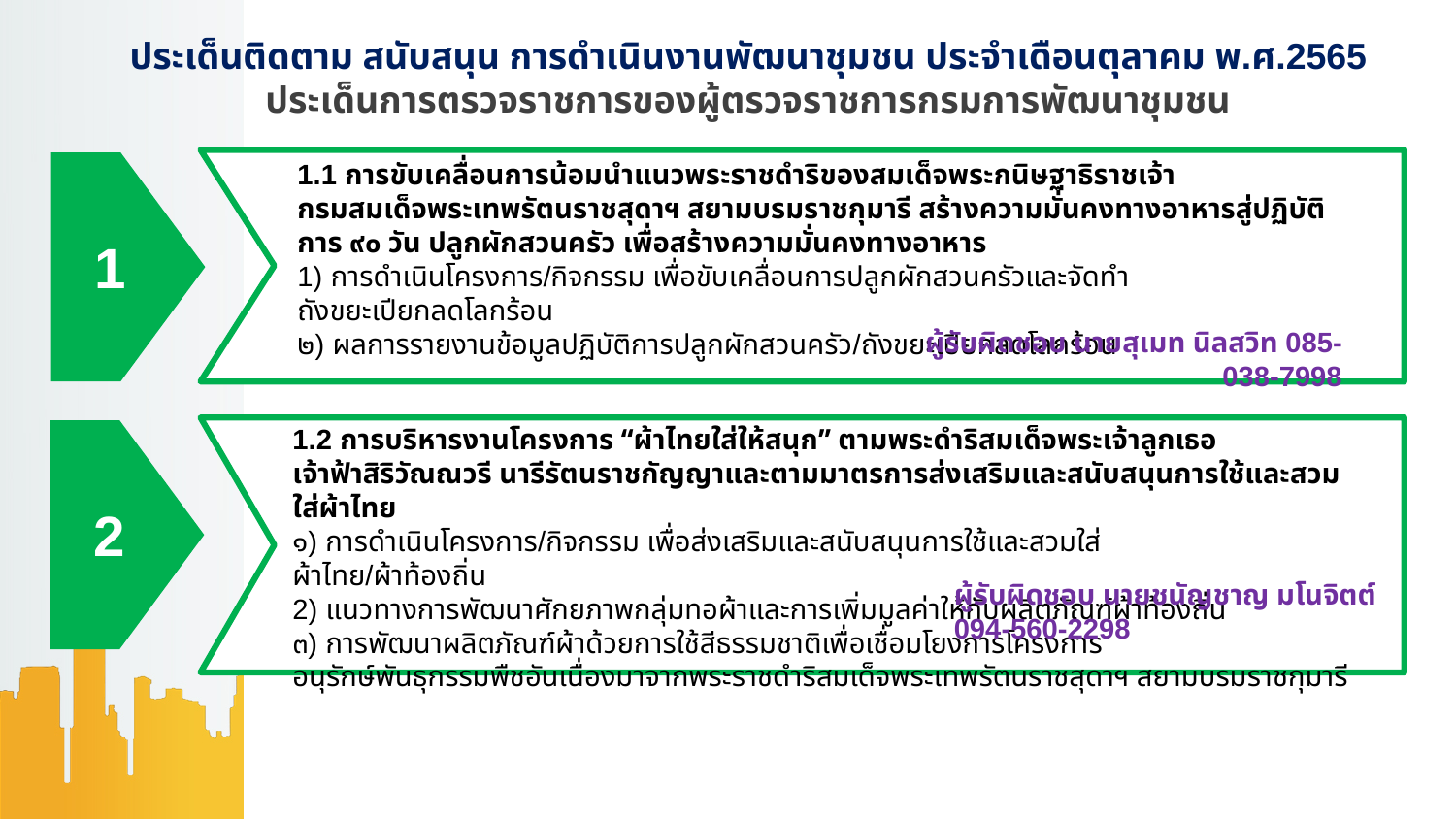

# ประเด็นติดตาม สนับสนุน การดำเนินงานพัฒนาชุมชน ประจำเดือนตุลาคม พ.ศ.2565 ประเด็นการตรวจราชการของผู้ตรวจราชการกรมการพัฒนาชุมชน

1.1 การขับเคลื่อนการน้อมนำแนวพระราชดำริของสมเด็จพระกนิษฐาธิราชเจ้า
กรมสมเด็จพระเทพรัตนราชสุดาฯ สยามบรมราชกุมารี สร้างความมั่นคงทางอาหารสู่ปฏิบัติการ ๙๐ วัน ปลูกผักสวนครัว เพื่อสร้างความมั่นคงทางอาหาร
1) การดำเนินโครงการ/กิจกรรม เพื่อขับเคลื่อนการปลูกผักสวนครัวและจัดทำ
ถังขยะเปียกลดโลกร้อน
๒) ผลการรายงานข้อมูลปฏิบัติการปลูกผักสวนครัว/ถังขยะเปียกลดโลกร้อน

1
ผู้รับผิดชอบ นายสุเมท นิลสวิท 085-038-7998
1.2 การบริหารงานโครงการ “ผ้าไทยใส่ให้สนุก” ตามพระดำริสมเด็จพระเจ้าลูกเธอ
เจ้าฟ้าสิริวัณณวรี นารีรัตนราชกัญญาและตามมาตรการส่งเสริมและสนับสนุนการใช้และสวมใส่ผ้าไทย
๑) การดำเนินโครงการ/กิจกรรม เพื่อส่งเสริมและสนับสนุนการใช้และสวมใส่
ผ้าไทย/ผ้าท้องถิ่น
2) แนวทางการพัฒนาศักยภาพกลุ่มทอผ้าและการเพิ่มมูลค่าให้กับผลิตภัณฑ์ผ้าท้องถิ่น
๓) การพัฒนาผลิตภัณฑ์ผ้าด้วยการใช้สีธรรมชาติเพื่อเชื่อมโยงการโครงการ
อนุรักษ์พันธุกรรมพืชอันเนื่องมาจากพระราชดำริสมเด็จพระเทพรัตนราชสุดาฯ สยามบรมราชกุมารี

2
ผู้รับผิดชอบ นายชนัญชาญ มโนจิตต์  094-560-2298